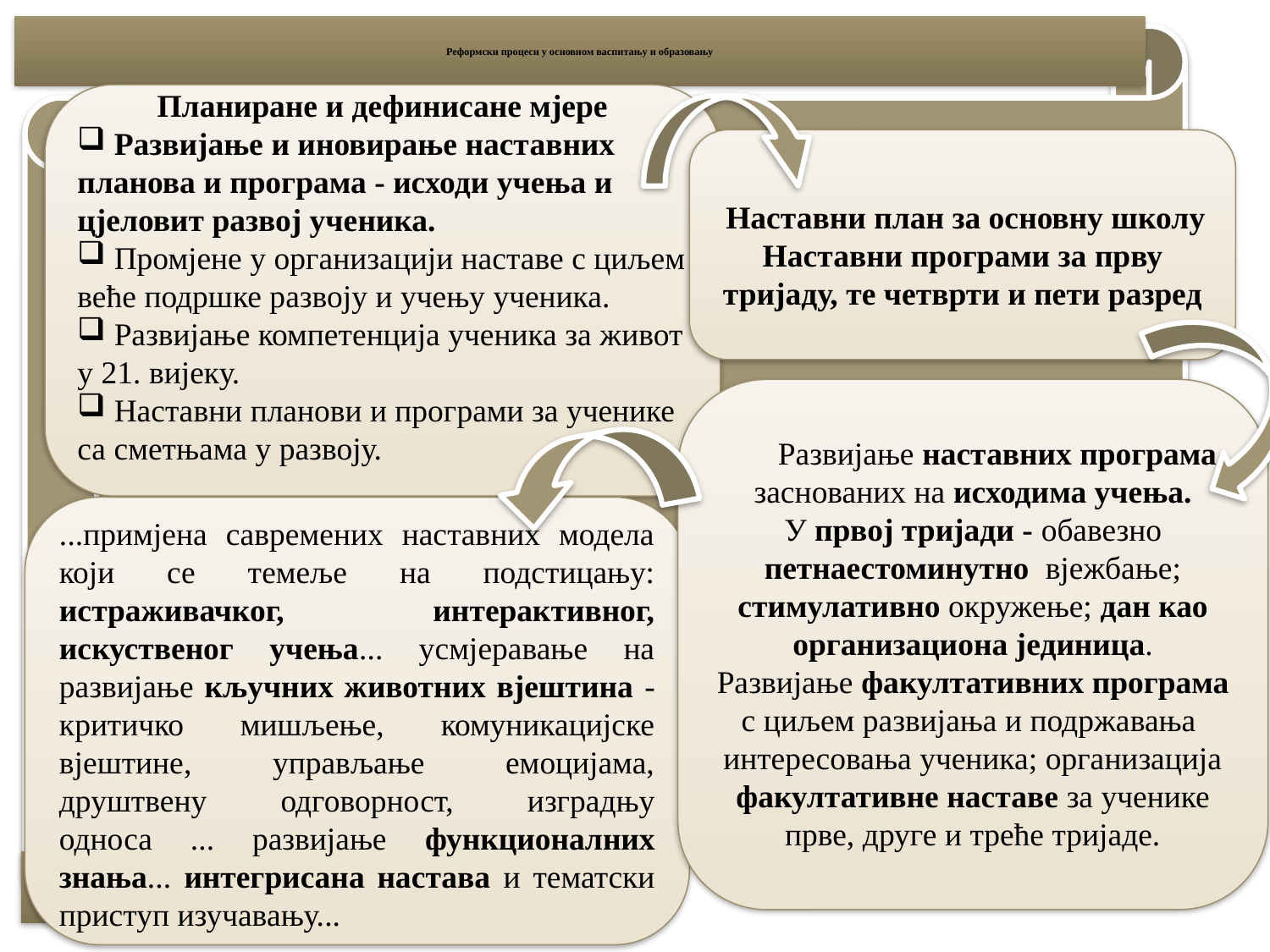

# Реформски процеси у основном васпитању и образовању

Планиране и дефинисане мјере
 Развијање и иновирање наставних планова и програма - исходи учења и цјеловит развој ученика.
 Промјене у организацији наставе с циљем веће подршке развоју и учењу ученика.
 Развијање компетенција ученика за живот у 21. вијеку.
 Наставни планови и програми за ученике са сметњама у развоју.

 Наставни план за основну школу
Наставни програми за прву тријаду, те четврти и пети разред

       Развијање наставних програма заснованих на исходима учења.
У првој тријади - обавезно петнаестоминутно  вјежбање;
стимулативно окружење; дан као организациона јединица.
Развијање факултативних програма с циљем развијања и подржавања  интересовања ученика; организација факултативне наставе за ученике прве, друге и треће тријаде.

...примјена савремених наставних модела који се темеље на подстицању: истраживачког, интерактивног, искуственог учења... усмјеравање на развијање кључних животних вјештина - критичко мишљење, комуникацијске вјештине, управљање емоцијама, друштвену одговорност, изградњу односа ... развијање функционалних знања... интегрисана настава и тематски приступ изучавању...

Иновирани НПП за основну школу